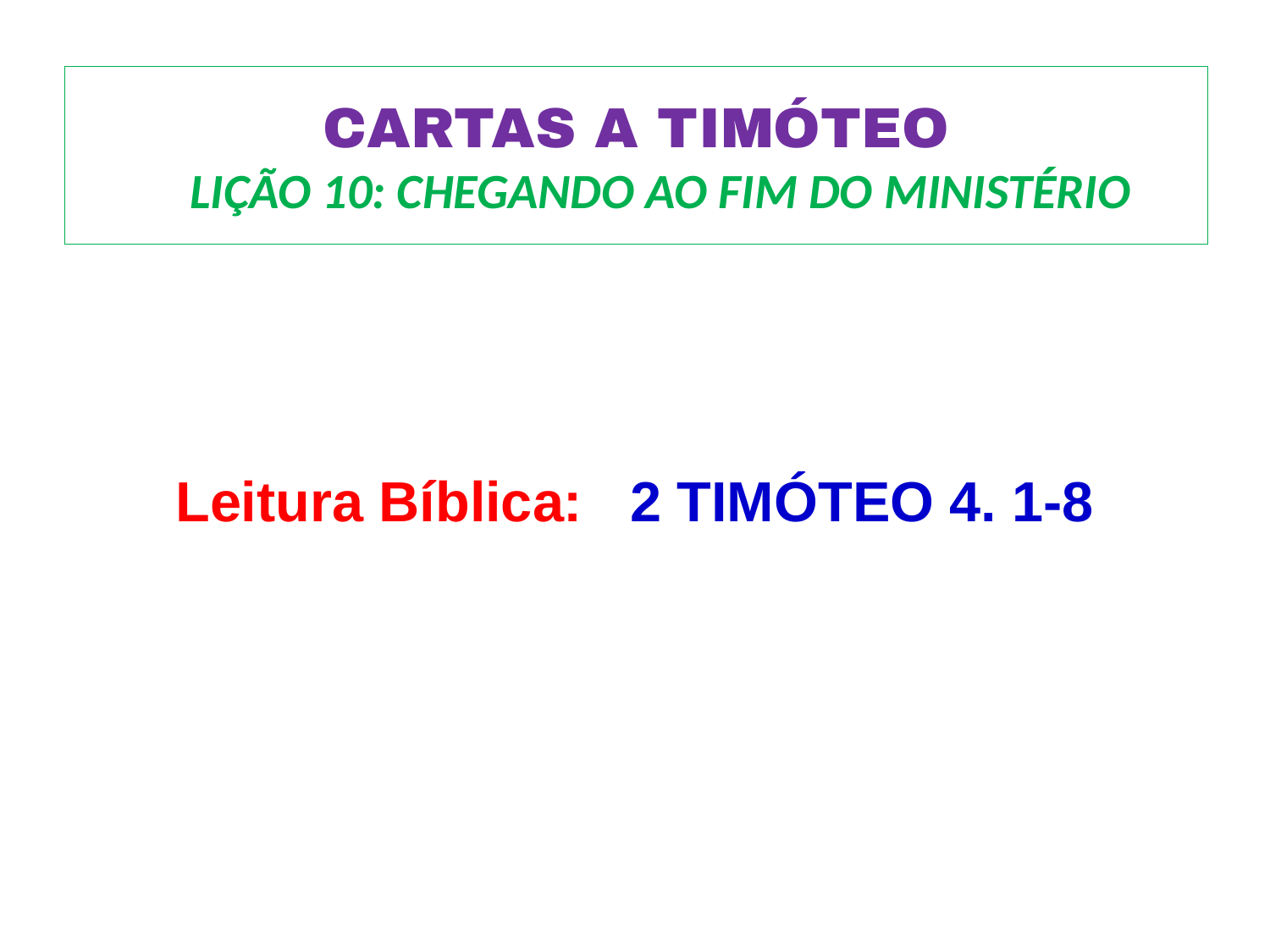

# CARTAS A TIMÓTEO LIÇÃO 10: CHEGANDO AO FIM DO MINISTÉRIO

Leitura Bíblica:   2 TIMÓTEO 4. 1-8